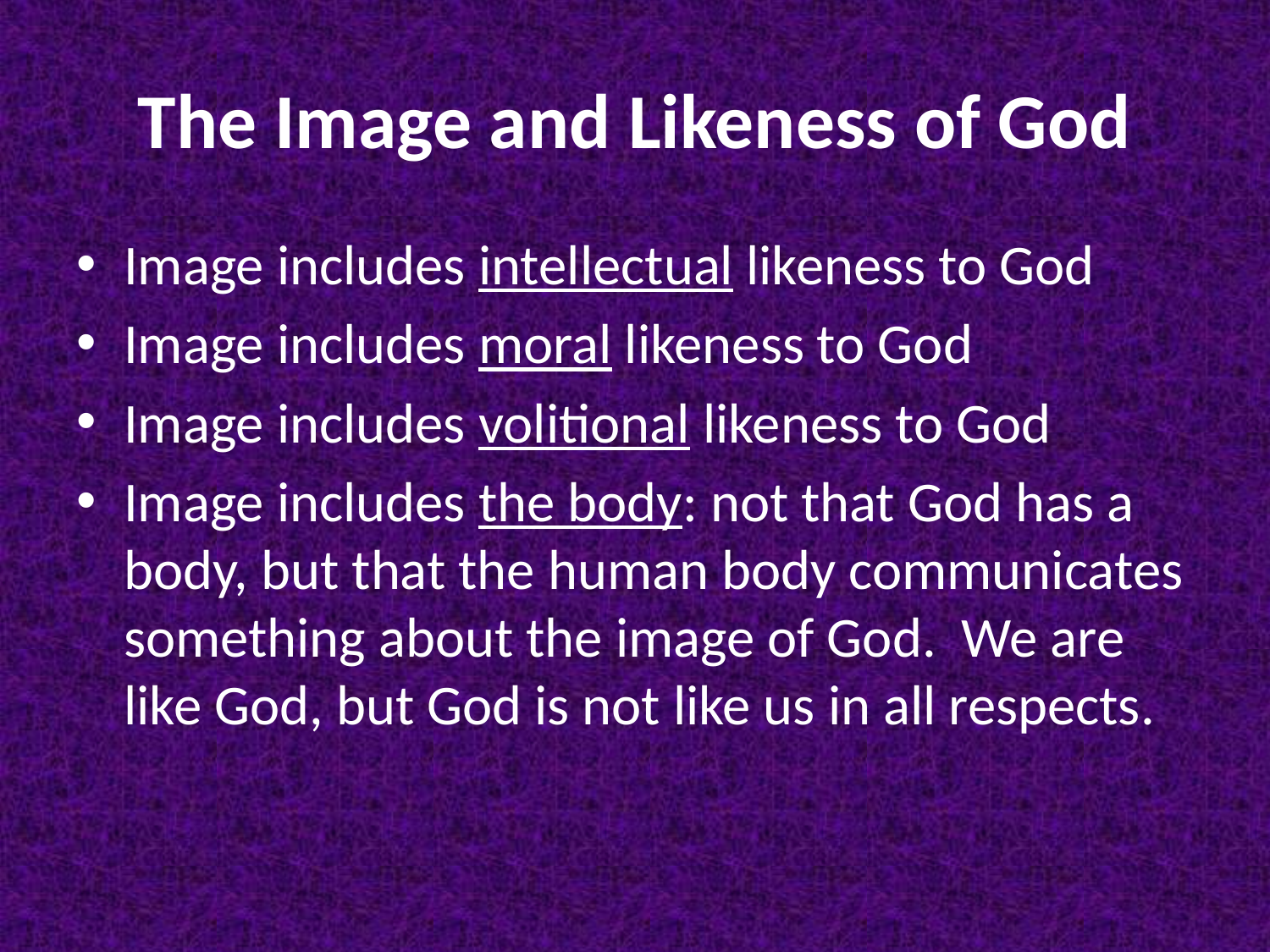

# The Image and Likeness of God
Image includes intellectual likeness to God
Image includes moral likeness to God
Image includes volitional likeness to God
Image includes the body: not that God has a body, but that the human body communicates something about the image of God.  We are like God, but God is not like us in all respects.